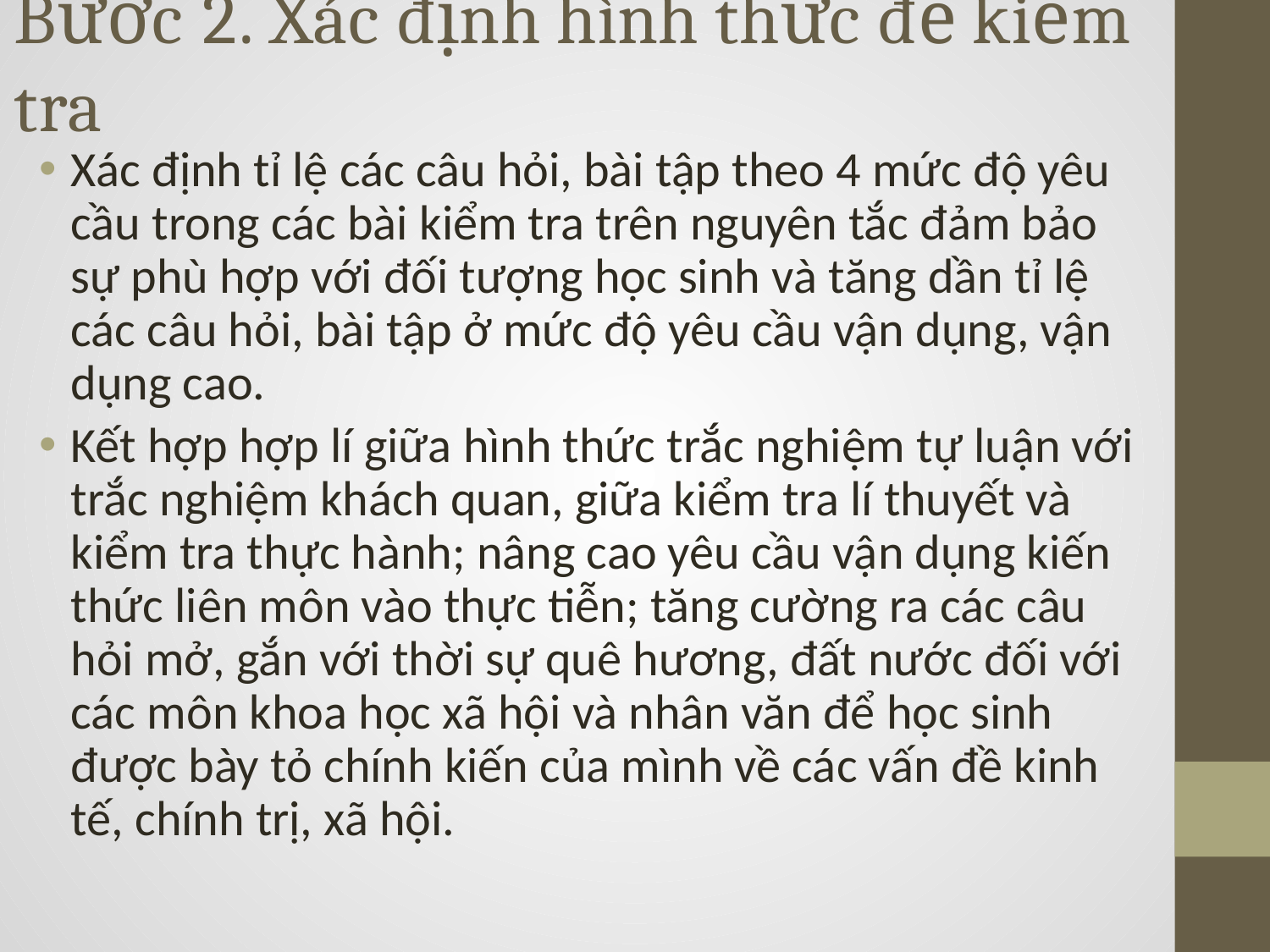

# Bước 2. Xác định hình thức đề kiểm tra
Xác định tỉ lệ các câu hỏi, bài tập theo 4 mức độ yêu cầu trong các bài kiểm tra trên nguyên tắc đảm bảo sự phù hợp với đối tượng học sinh và tăng dần tỉ lệ các câu hỏi, bài tập ở mức độ yêu cầu vận dụng, vận dụng cao.
Kết hợp hợp lí giữa hình thức trắc nghiệm tự luận với trắc nghiệm khách quan, giữa kiểm tra lí thuyết và kiểm tra thực hành; nâng cao yêu cầu vận dụng kiến thức liên môn vào thực tiễn; tăng cường ra các câu hỏi mở, gắn với thời sự quê hương, đất nước đối với các môn khoa học xã hội và nhân văn để học sinh được bày tỏ chính kiến của mình về các vấn đề kinh tế, chính trị, xã hội.